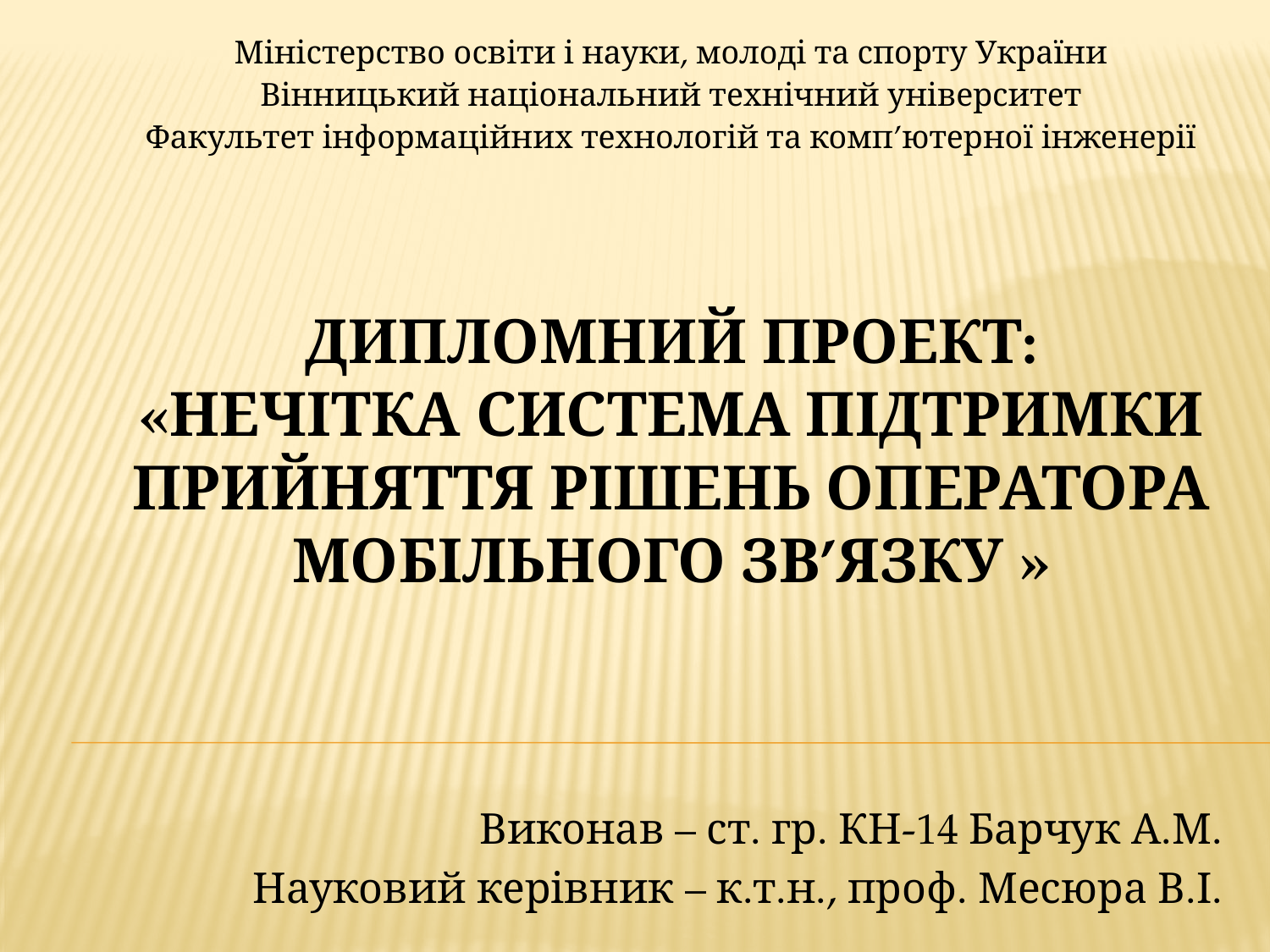

Міністерство освіти і науки, молоді та спорту України
Вінницький національний технічний університет
Факультет інформаційних технологій та комп’ютерної інженерії
# ДИПЛОМНИЙ ПРОЕКТ: «НЕЧІТКА СИСТЕМА ПІДТРИМКИ ПРИЙНЯТТЯ РІШЕНЬ ОПЕРАТОРА МОБІЛЬНОГО ЗВ’ЯЗКУ »
Виконав – ст. гр. КН-14 Барчук А.М.
Науковий керівник – к.т.н., проф. Месюра В.І.